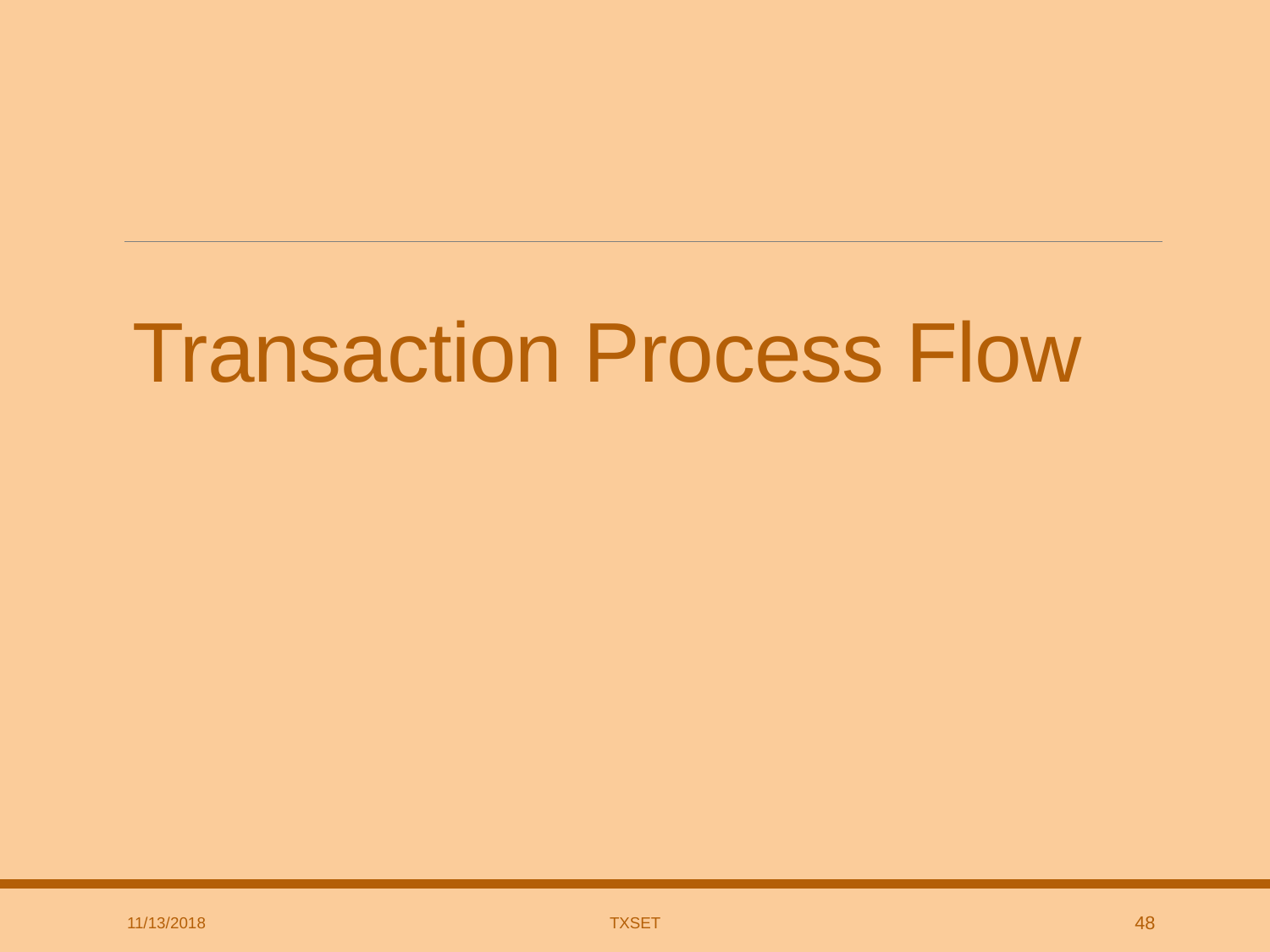

# Transaction Process Flow
11/13/2018
TxSET
48